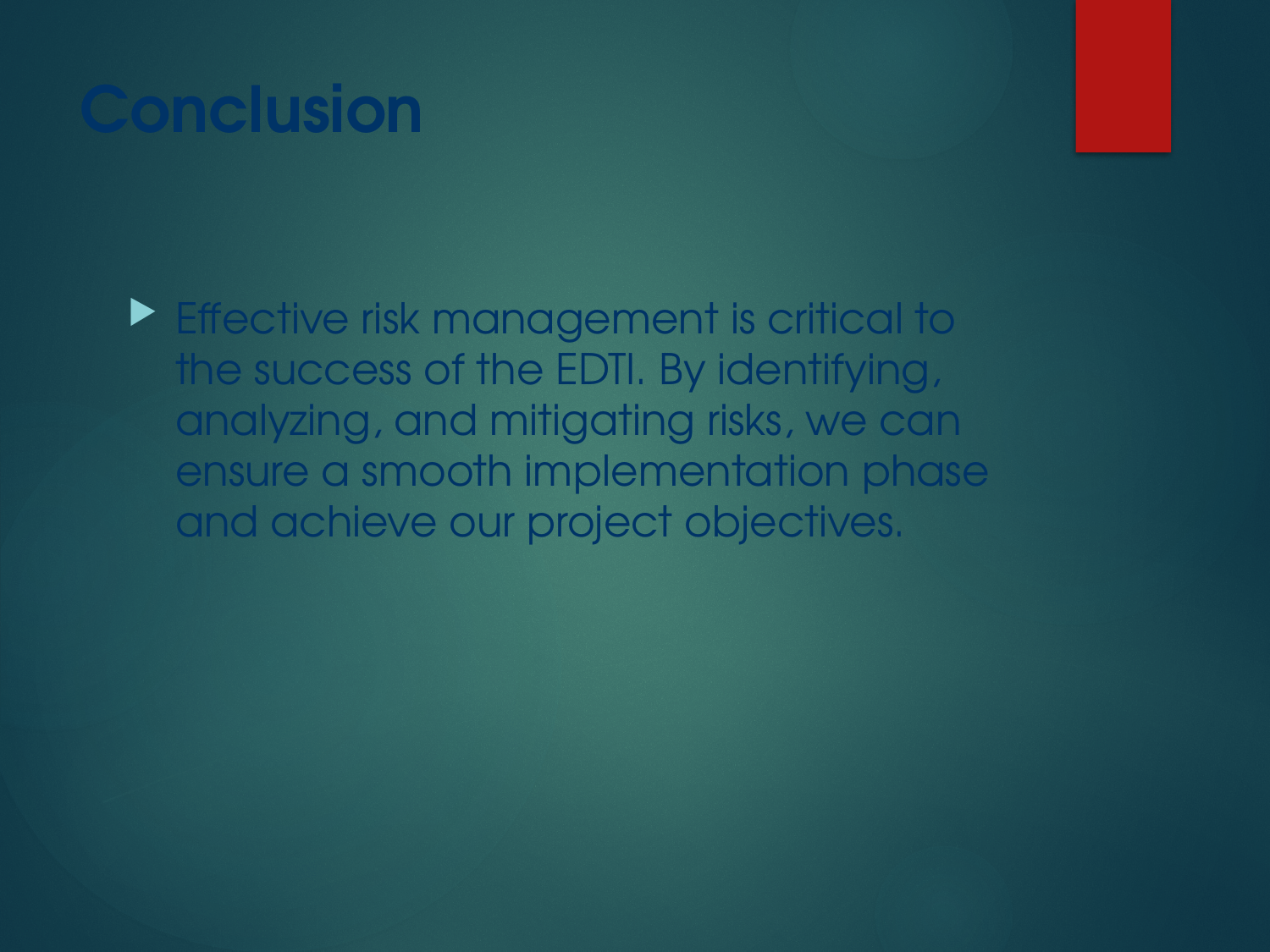

# Conclusion
Effective risk management is critical to the success of the EDTI. By identifying, analyzing, and mitigating risks, we can ensure a smooth implementation phase and achieve our project objectives.